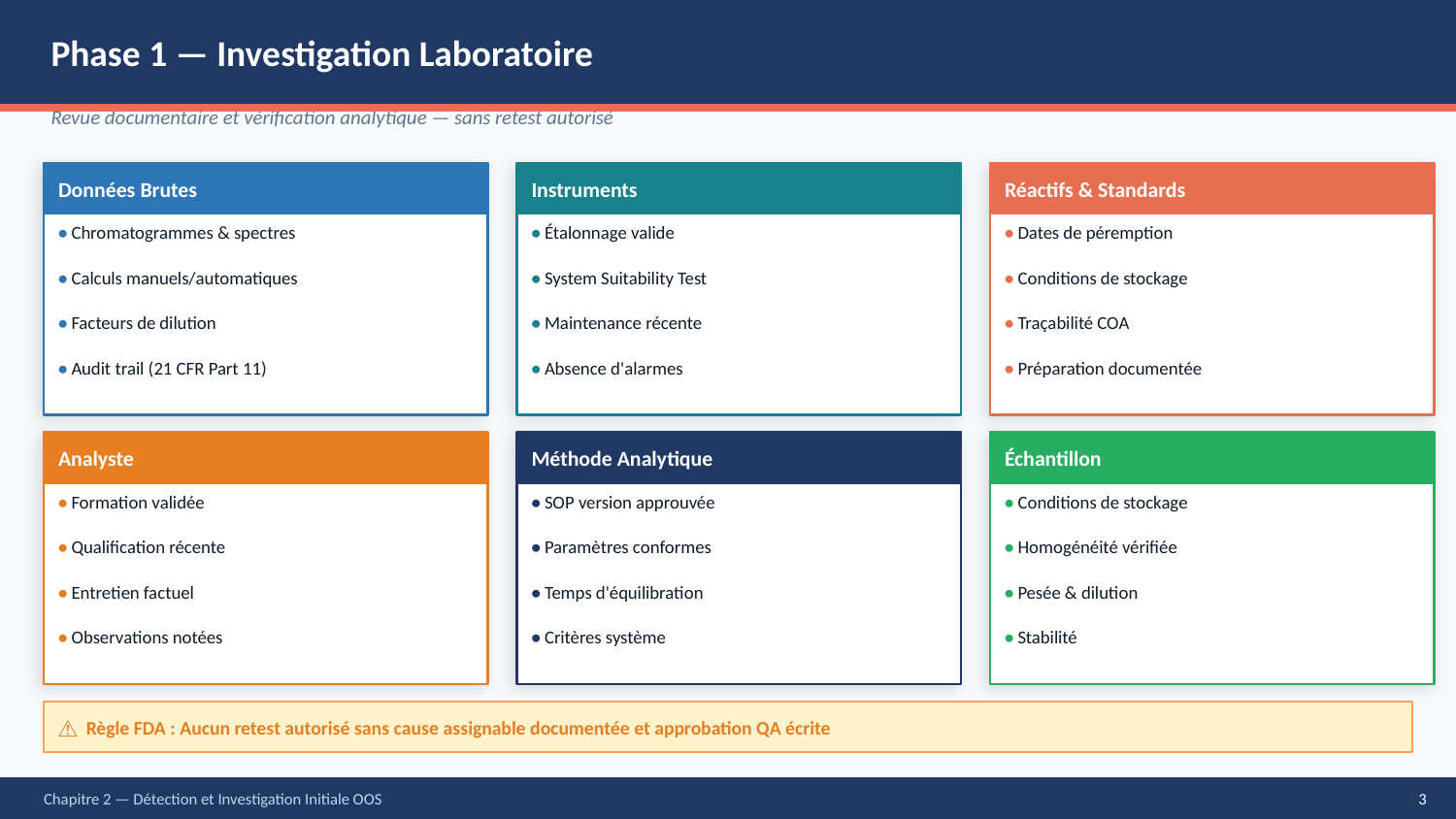

Phase 1 — Investigation Laboratoire

Revue documentaire et vérification analytique — sans retest autorisé

Données Brutes
Instruments
Réactifs & Standards
• Chromatogrammes & spectres
• Étalonnage valide
• Dates de péremption
• Calculs manuels/automatiques
• System Suitability Test
• Conditions de stockage
• Facteurs de dilution
• Maintenance récente
• Traçabilité COA
• Audit trail (21 CFR Part 11)
• Absence d'alarmes
• Préparation documentée

Analyste
Méthode Analytique
Échantillon
• Formation validée
• SOP version approuvée
• Conditions de stockage
• Qualification récente
• Paramètres conformes
• Homogénéité vérifiée
• Entretien factuel
• Temps d'équilibration
• Pesée & dilution
• Observations notées
• Critères système
• Stabilité

⚠  Règle FDA : Aucun retest autorisé sans cause assignable documentée et approbation QA écrite

Chapitre 2 — Détection et Investigation Initiale OOS
3